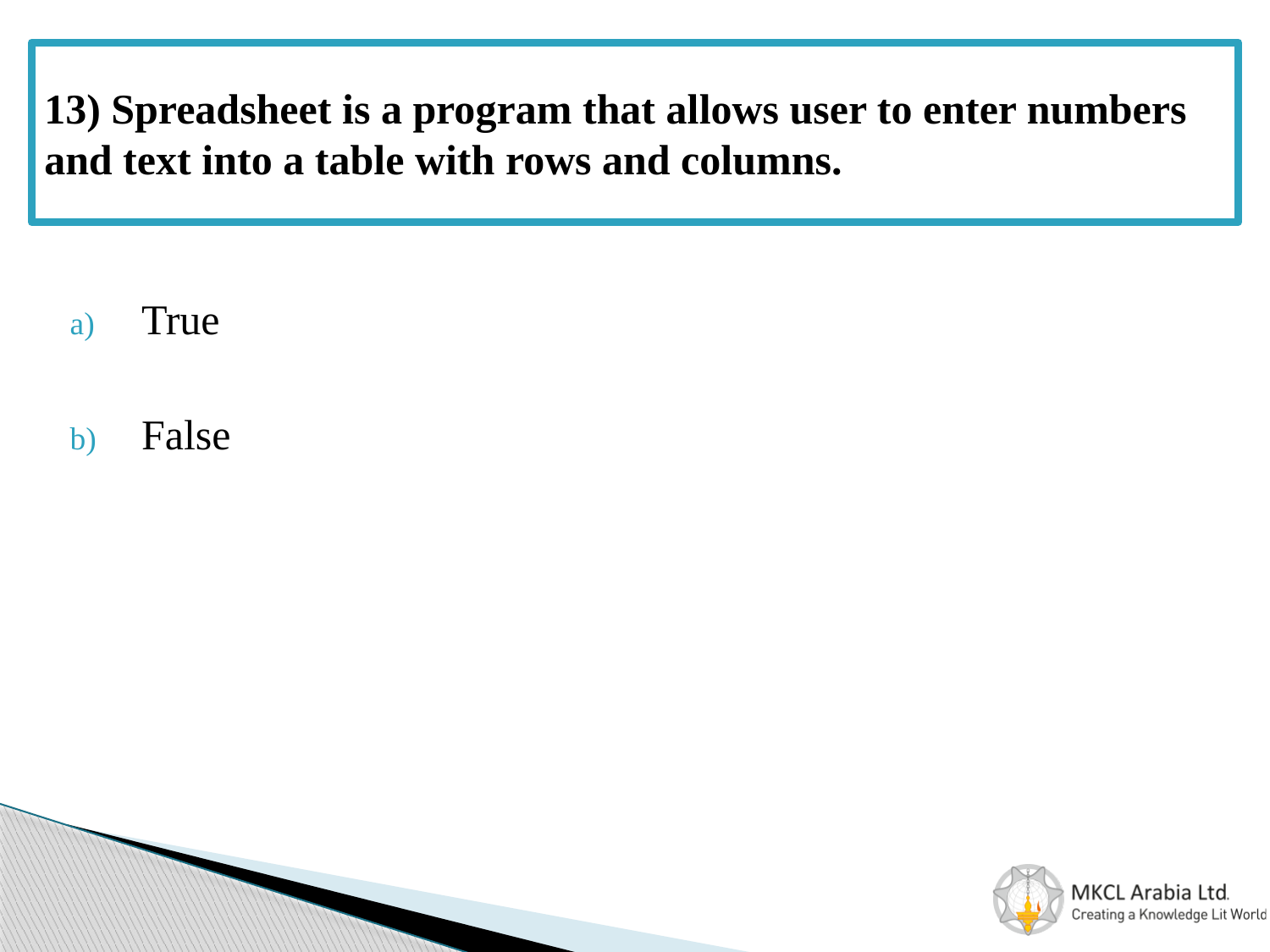

# 13) Spreadsheet is a program that allows user to enter numbers and text into a table with rows and columns.
True

False